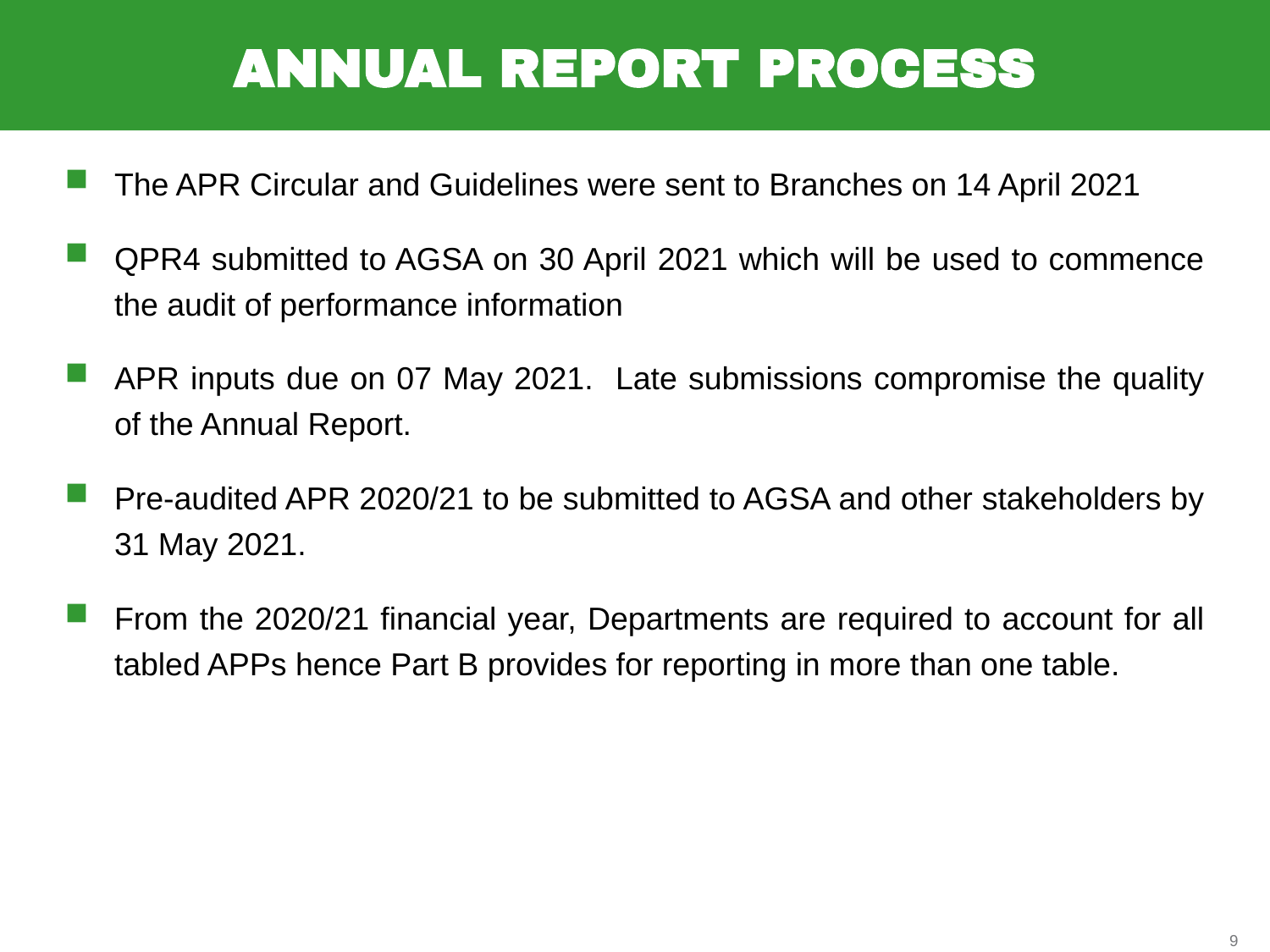

# ANNUAL REPORT PROCESS
The APR Circular and Guidelines were sent to Branches on 14 April 2021
QPR4 submitted to AGSA on 30 April 2021 which will be used to commence the audit of performance information
APR inputs due on 07 May 2021.  Late submissions compromise the quality of the Annual Report.
Pre-audited APR 2020/21 to be submitted to AGSA and other stakeholders by 31 May 2021.
From the 2020/21 financial year, Departments are required to account for all tabled APPs hence Part B provides for reporting in more than one table.